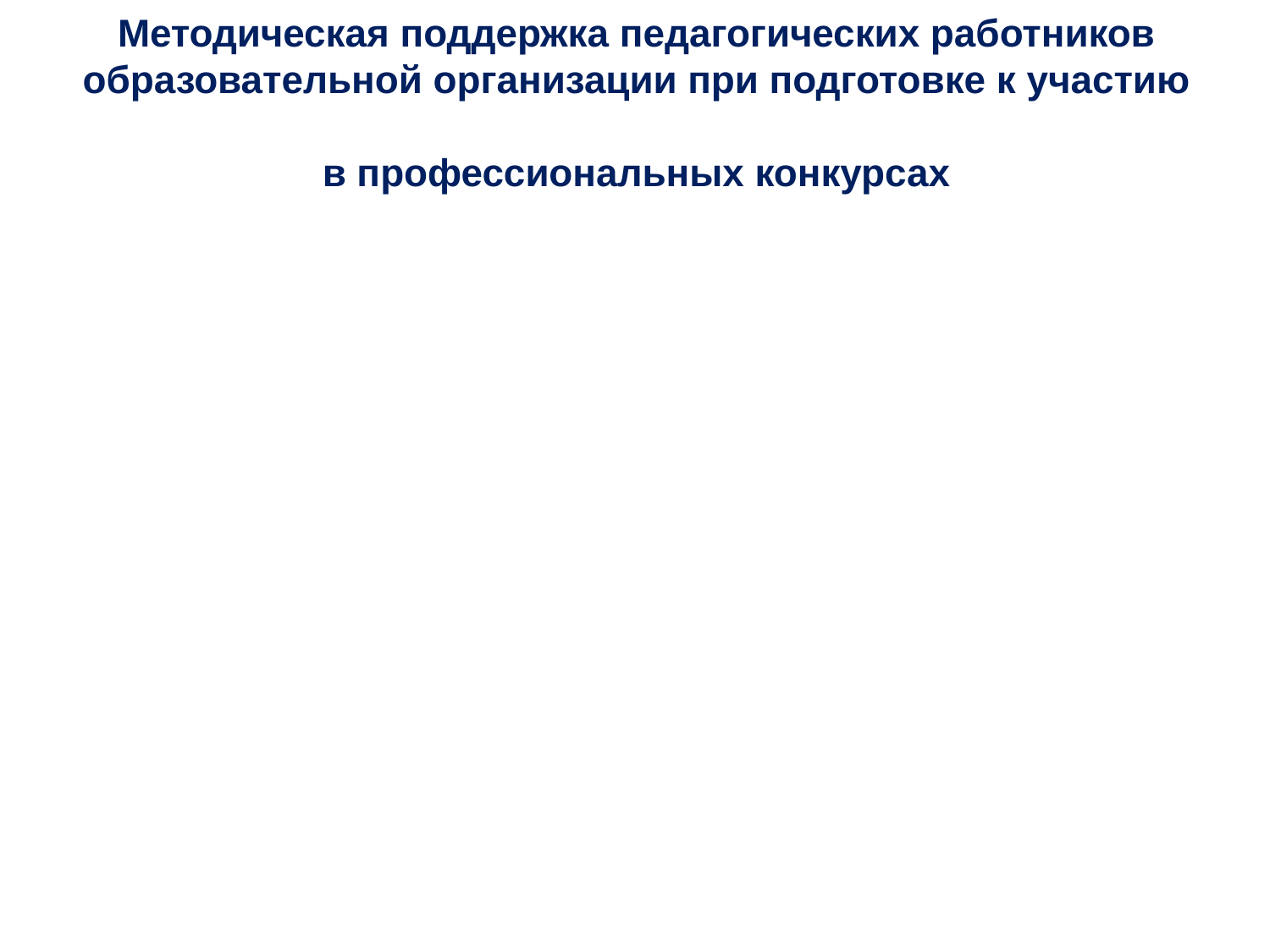

# Методическая поддержка педагогических работников образовательной организации при подготовке к участию в профессиональных конкурсах